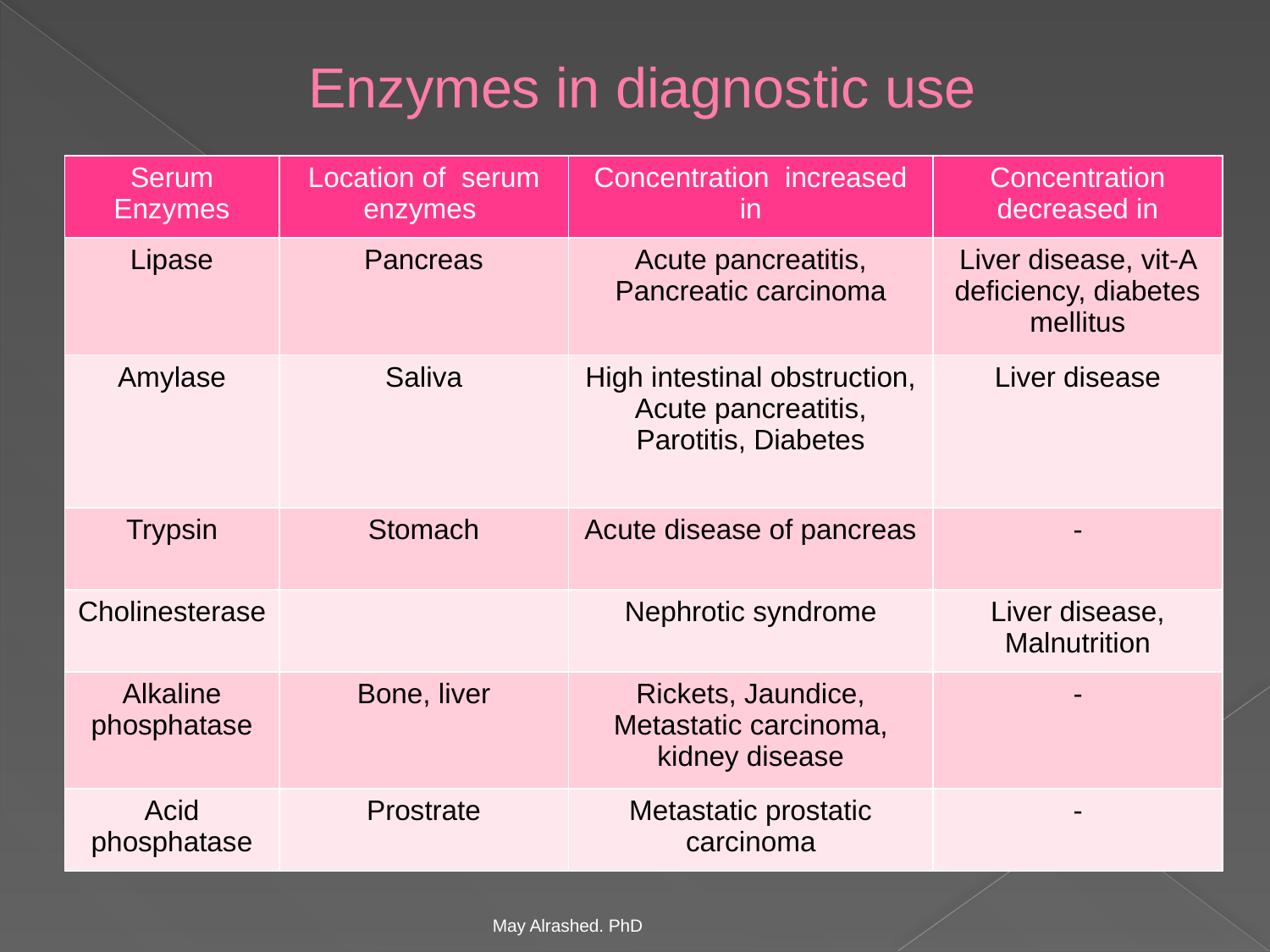

# Enzymes in diagnostic use
| Serum Enzymes | Location of serum enzymes | Concentration increased in | Concentration decreased in |
| --- | --- | --- | --- |
| Lipase | Pancreas | Acute pancreatitis, Pancreatic carcinoma | Liver disease, vit-A deficiency, diabetes mellitus |
| Amylase | Saliva | High intestinal obstruction, Acute pancreatitis, Parotitis, Diabetes | Liver disease |
| Trypsin | Stomach | Acute disease of pancreas | - |
| Cholinesterase |  | Nephrotic syndrome | Liver disease, Malnutrition |
| Alkaline phosphatase | Bone, liver | Rickets, Jaundice, Metastatic carcinoma, kidney disease | - |
| Acid phosphatase | Prostrate | Metastatic prostatic carcinoma | - |
May Alrashed. PhD